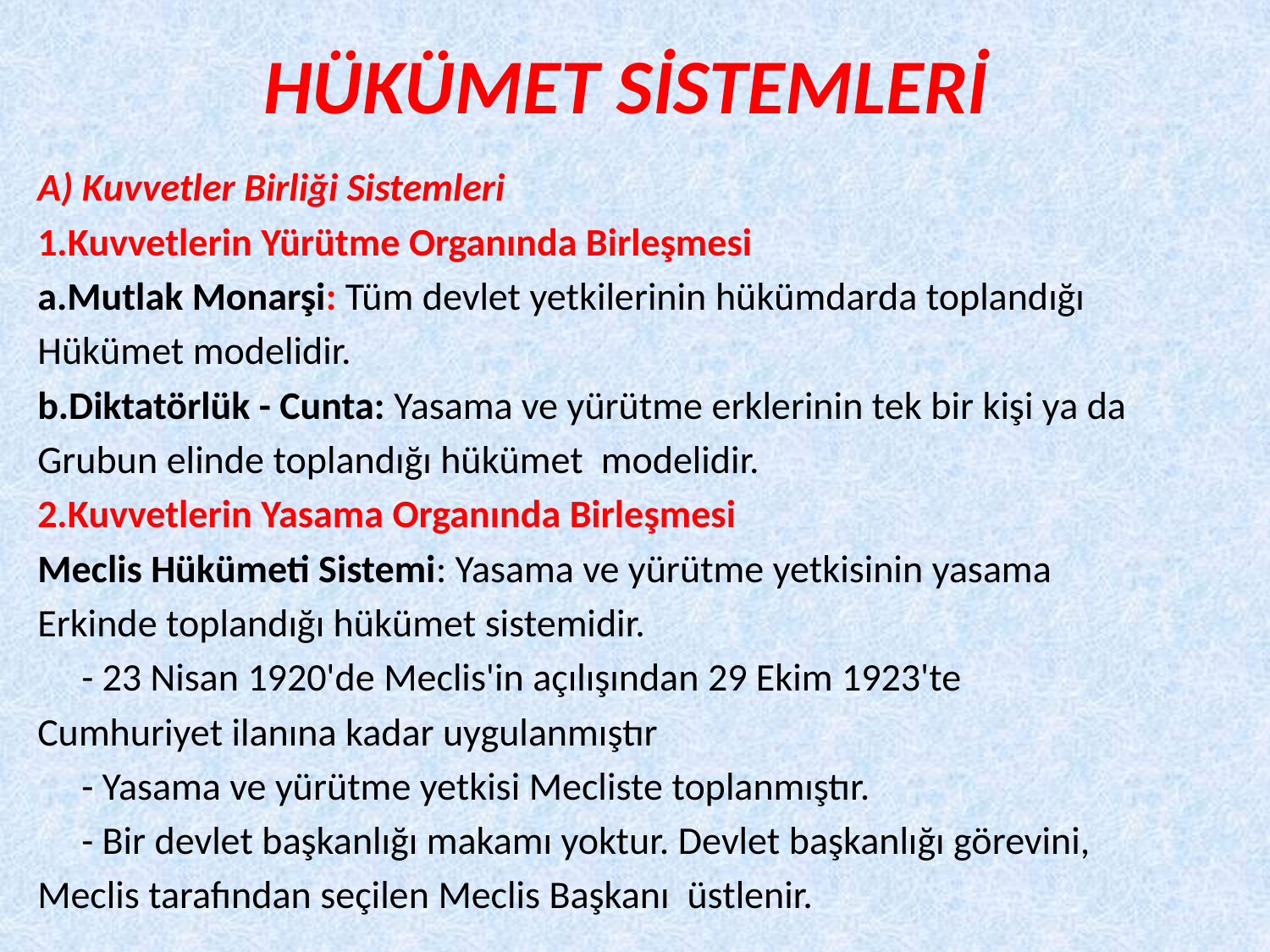

# HÜKÜMET SİSTEMLERİ
A) Kuvvetler Birliği Sistemleri
1.Kuvvetlerin Yürütme Organında Birleşmesi
a.Mutlak Monarşi: Tüm devlet yetkilerinin hükümdarda toplandığı
Hükümet modelidir.
b.Diktatörlük - Cunta: Yasama ve yürütme erklerinin tek bir kişi ya da
Grubun elinde toplandığı hükümet  modelidir.
2.Kuvvetlerin Yasama Organında Birleşmesi
Meclis Hükümeti Sistemi: Yasama ve yürütme yetkisinin yasama
Erkinde toplandığı hükümet sistemidir.
	- 23 Nisan 1920'de Meclis'in açılışından 29 Ekim 1923'te
Cumhuriyet ilanına kadar uygulanmıştır
	- Yasama ve yürütme yetkisi Mecliste toplanmıştır.
	- Bir devlet başkanlığı makamı yoktur. Devlet başkanlığı görevini,
Meclis tarafından seçilen Meclis Başkanı  üstlenir.